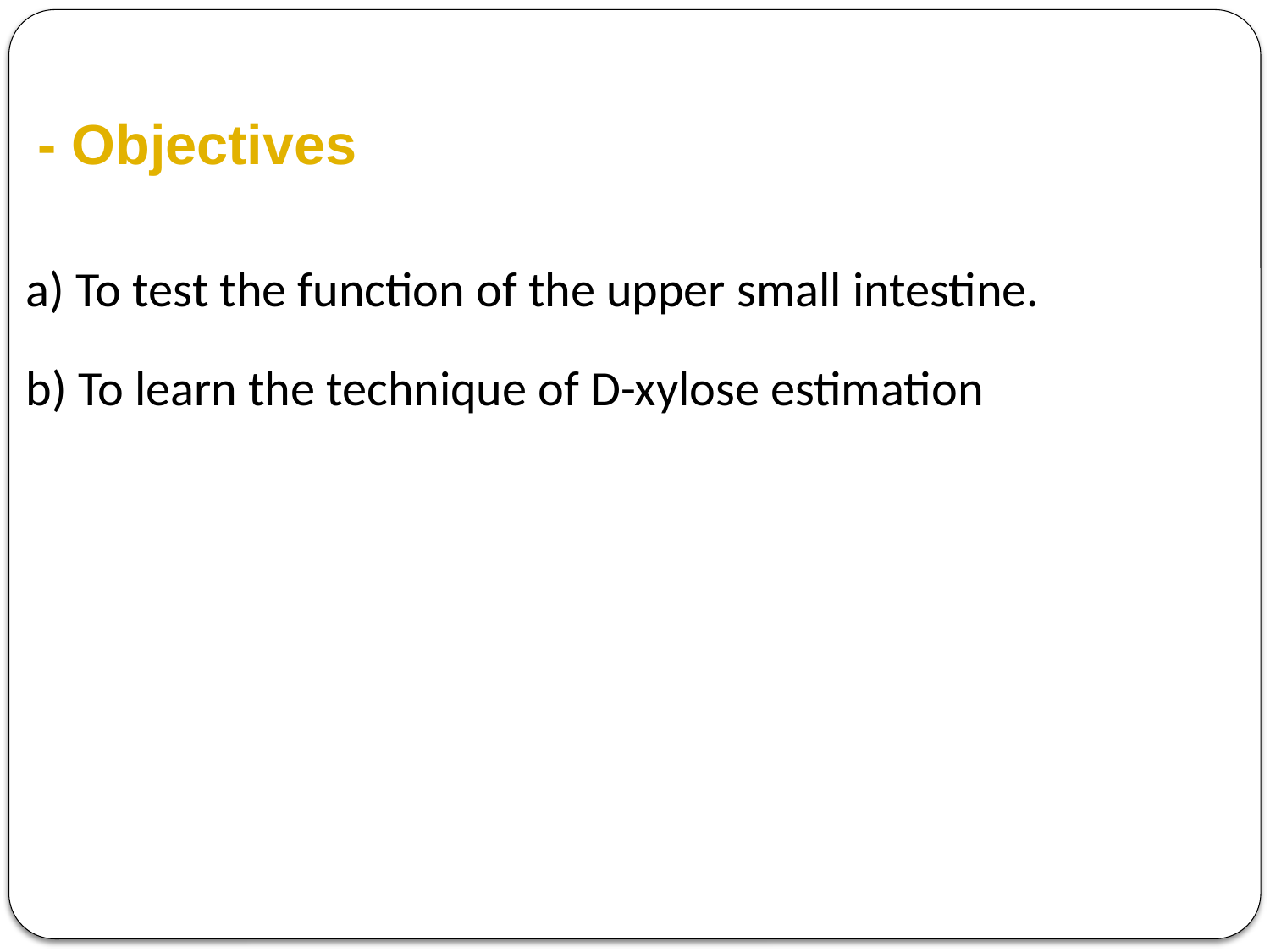

# - Objectives
a) To test the function of the upper small intestine.
b) To learn the technique of D-xylose estimation